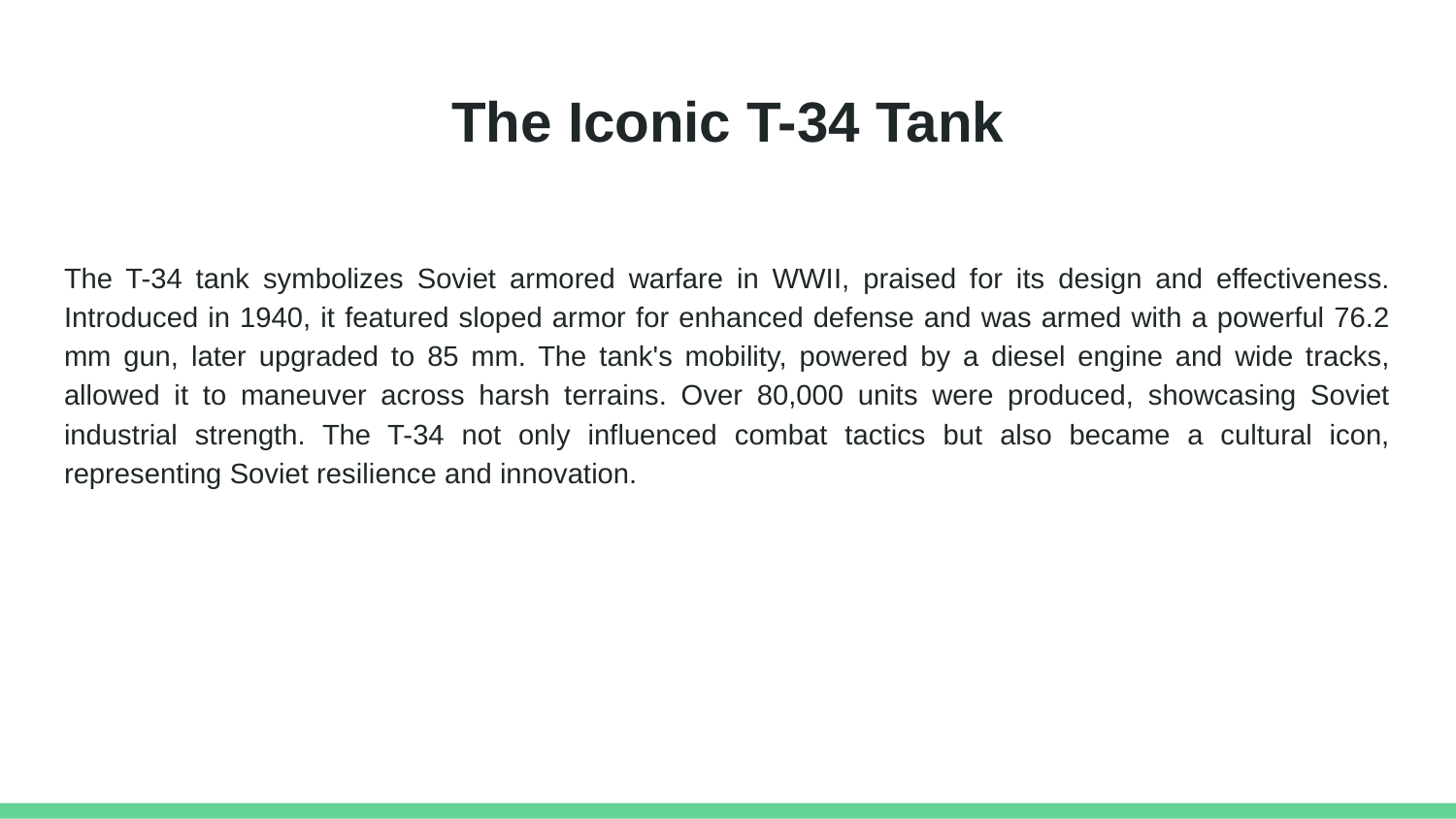

# The Iconic T-34 Tank
The T-34 tank symbolizes Soviet armored warfare in WWII, praised for its design and effectiveness. Introduced in 1940, it featured sloped armor for enhanced defense and was armed with a powerful 76.2 mm gun, later upgraded to 85 mm. The tank's mobility, powered by a diesel engine and wide tracks, allowed it to maneuver across harsh terrains. Over 80,000 units were produced, showcasing Soviet industrial strength. The T-34 not only influenced combat tactics but also became a cultural icon, representing Soviet resilience and innovation.
12